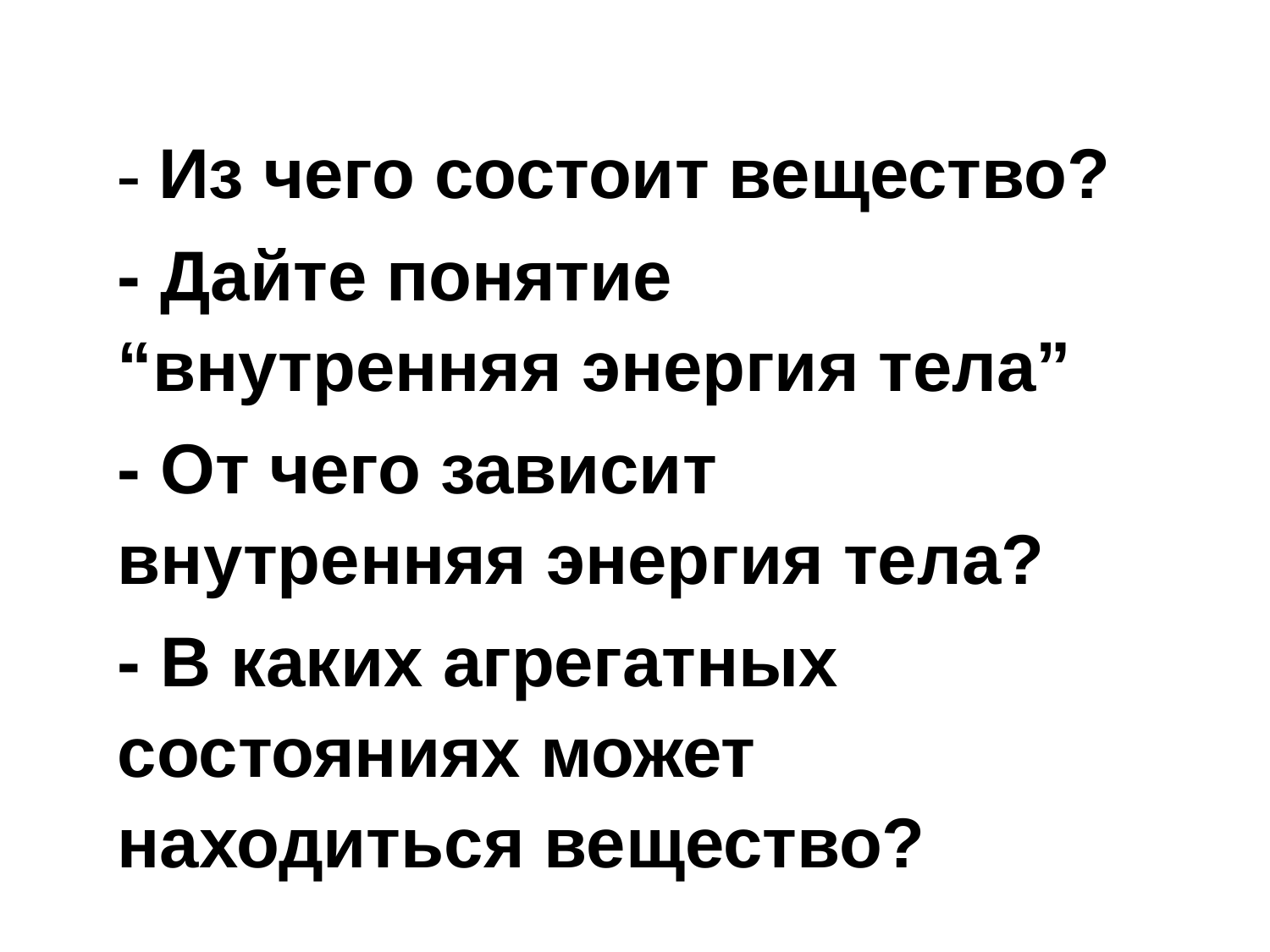

- Из чего состоит вещество?
- Дайте понятие “внутренняя энергия тела”
- От чего зависит внутренняя энергия тела?
- В каких агрегатных состояниях может находиться вещество?